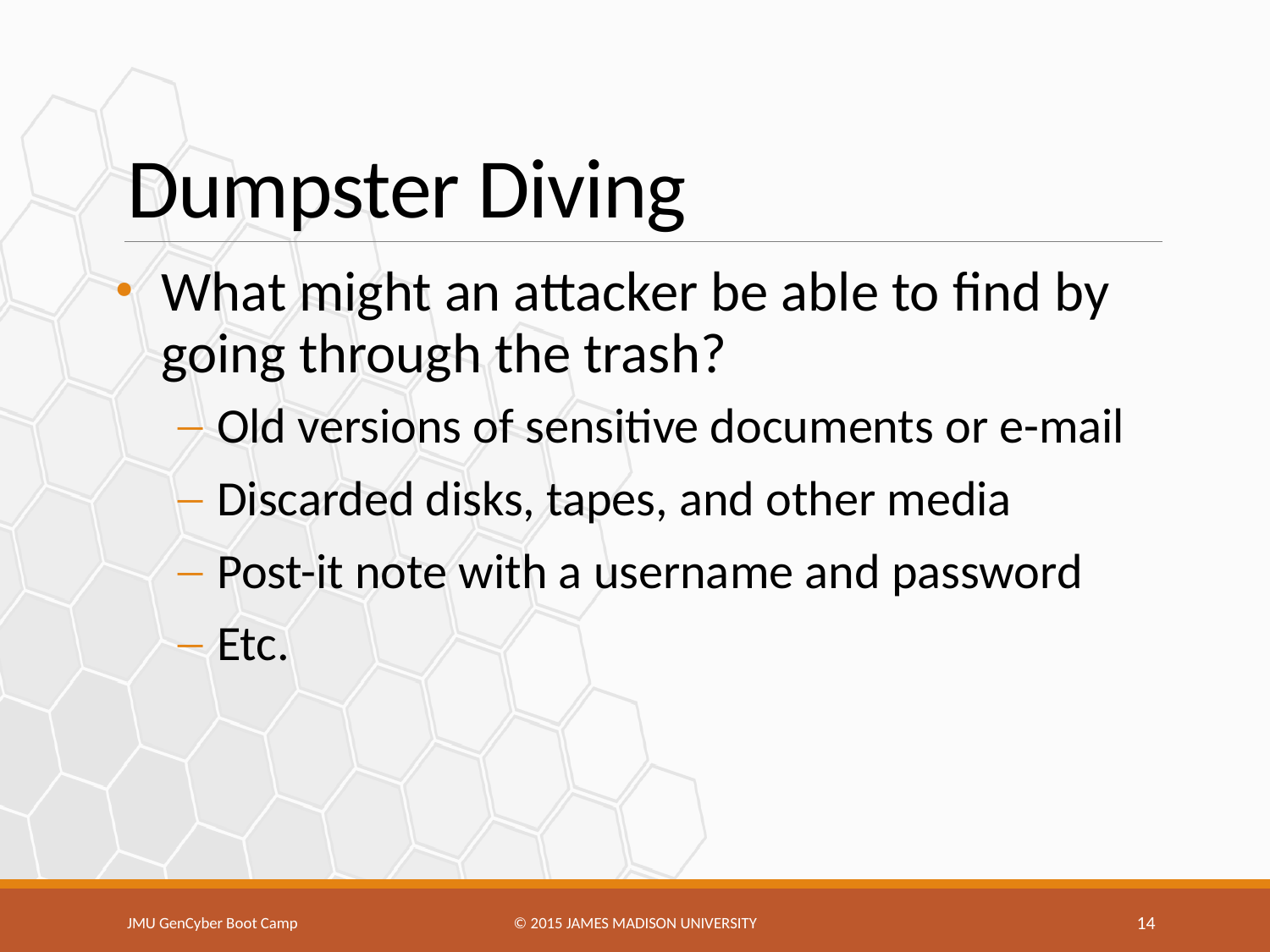

# Dumpster Diving
What might an attacker be able to find by going through the trash?
Old versions of sensitive documents or e-mail
Discarded disks, tapes, and other media
Post-it note with a username and password
Etc.
JMU GenCyber Boot Camp
© 2015 James Madison university
14